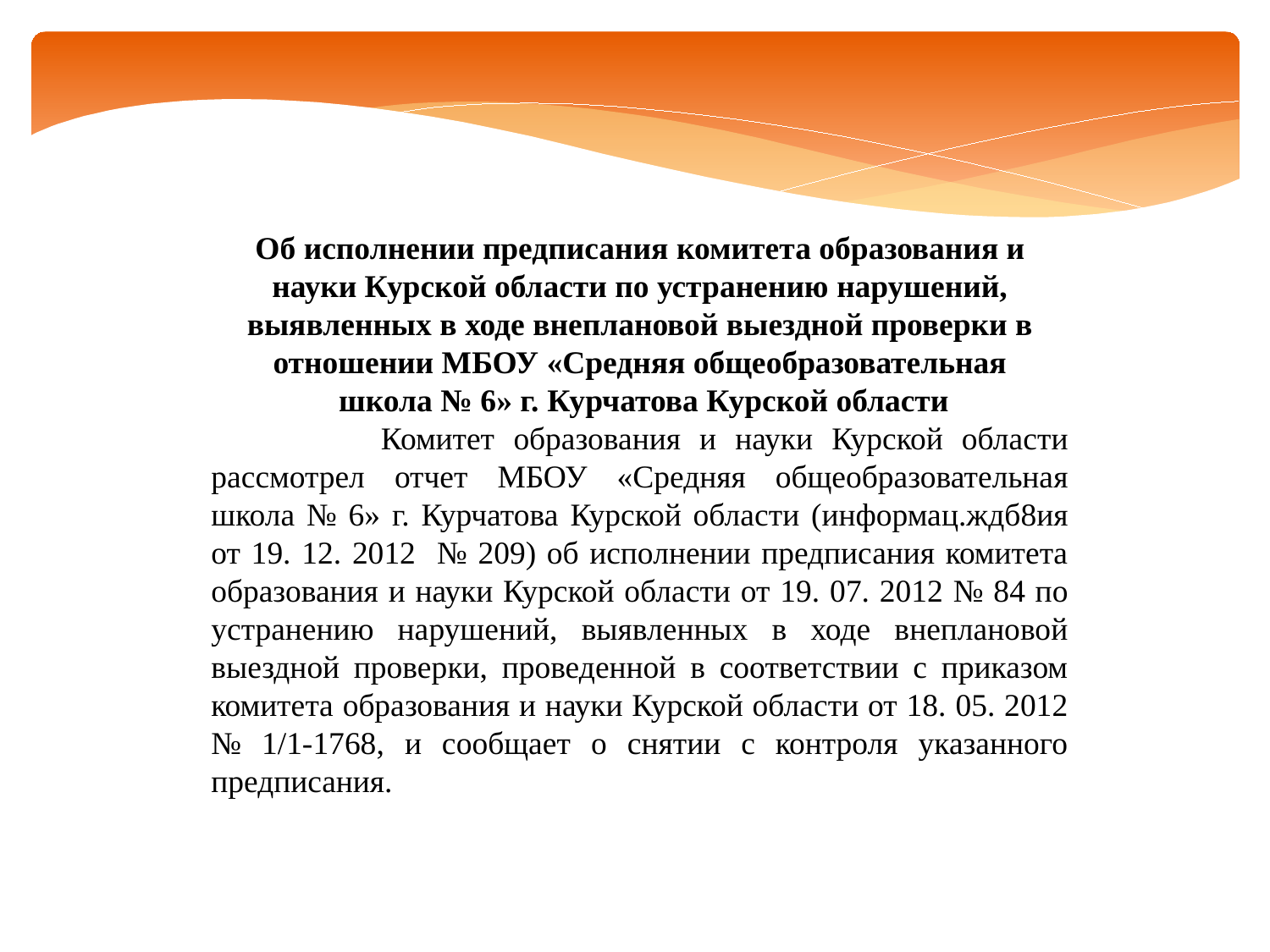

Об исполнении предписания комитета образования и науки Курской области по устранению нарушений, выявленных в ходе внеплановой выездной проверки в отношении МБОУ «Средняя общеобразовательная
 школа № 6» г. Курчатова Курской области
         Комитет образования и науки Курской области рассмотрел отчет МБОУ «Средняя общеобразовательная школа № 6» г. Курчатова Курской области (информац.ждб8ия от 19. 12. 2012  № 209) об исполнении предписания комитета образования и науки Курской области от 19. 07. 2012 № 84 по устранению нарушений, выявленных в ходе внеплановой выездной проверки, проведенной в соответствии с приказом комитета образования и науки Курской области от 18. 05. 2012 № 1/1-1768, и сообщает о снятии с контроля указанного предписания.